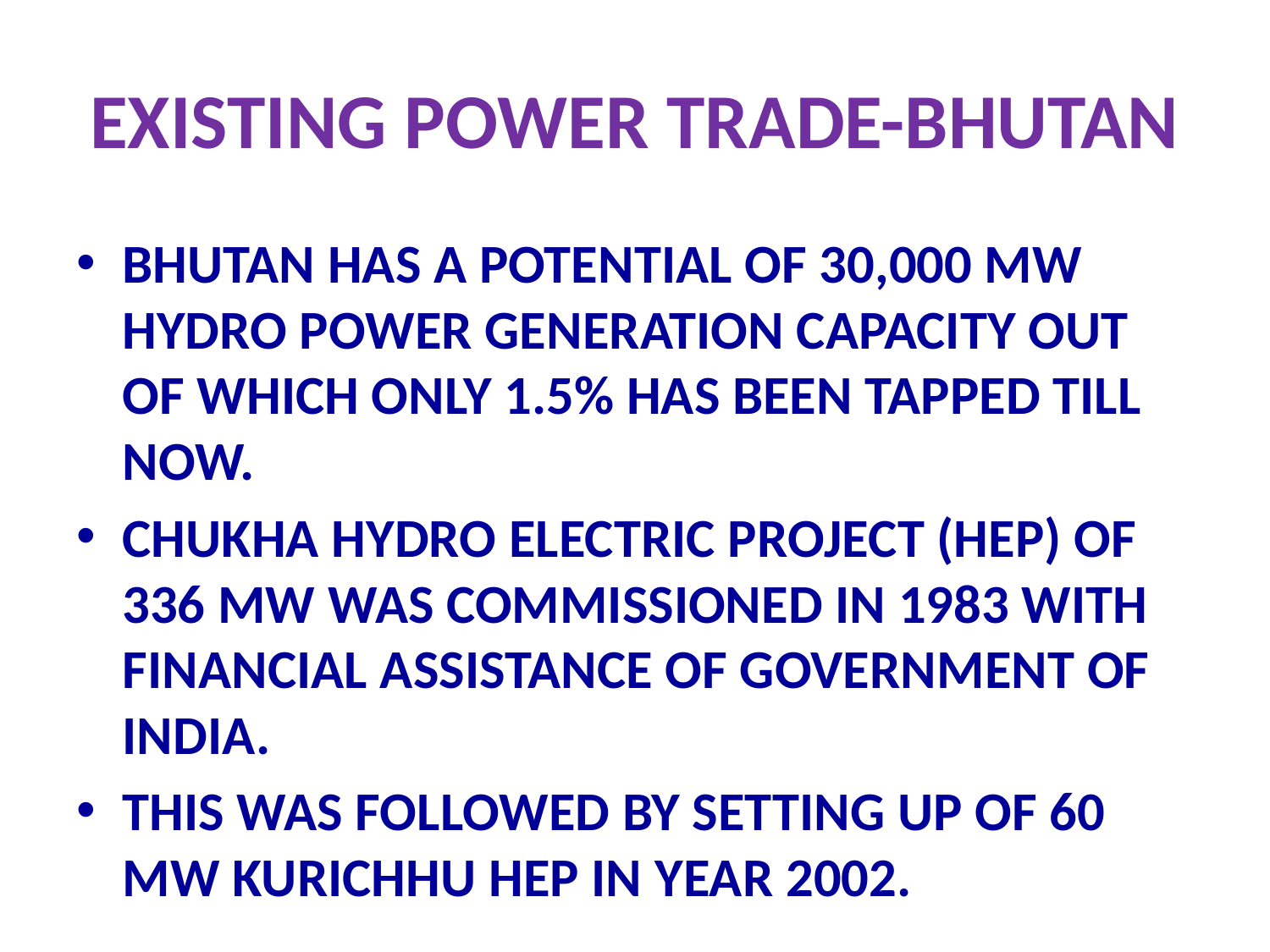

# EXISTING POWER TRADE-BHUTAN
BHUTAN HAS A POTENTIAL OF 30,000 MW HYDRO POWER GENERATION CAPACITY OUT OF WHICH ONLY 1.5% HAS BEEN TAPPED TILL NOW.
CHUKHA HYDRO ELECTRIC PROJECT (HEP) OF 336 MW WAS COMMISSIONED IN 1983 WITH FINANCIAL ASSISTANCE OF GOVERNMENT OF INDIA.
THIS WAS FOLLOWED BY SETTING UP OF 60 MW KURICHHU HEP IN YEAR 2002.